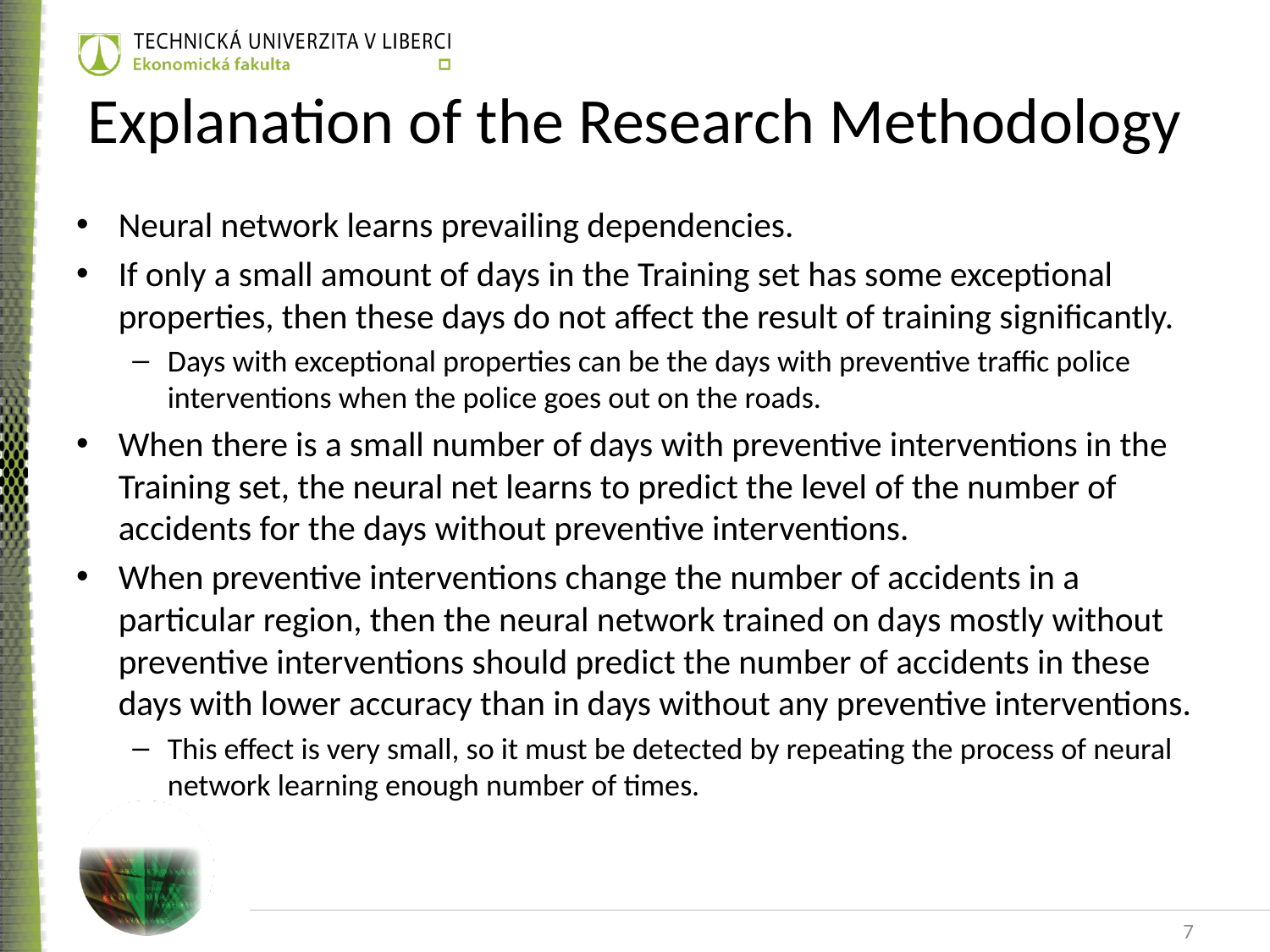

# Explanation of the Research Methodology
Neural network learns prevailing dependencies.
If only a small amount of days in the Training set has some exceptional properties, then these days do not affect the result of training significantly.
Days with exceptional properties can be the days with preventive traffic police interventions when the police goes out on the roads.
When there is a small number of days with preventive interventions in the Training set, the neural net learns to predict the level of the number of accidents for the days without preventive interventions.
When preventive interventions change the number of accidents in a particular region, then the neural network trained on days mostly without preventive interventions should predict the number of accidents in these days with lower accuracy than in days without any preventive interventions.
This effect is very small, so it must be detected by repeating the process of neural network learning enough number of times.
7